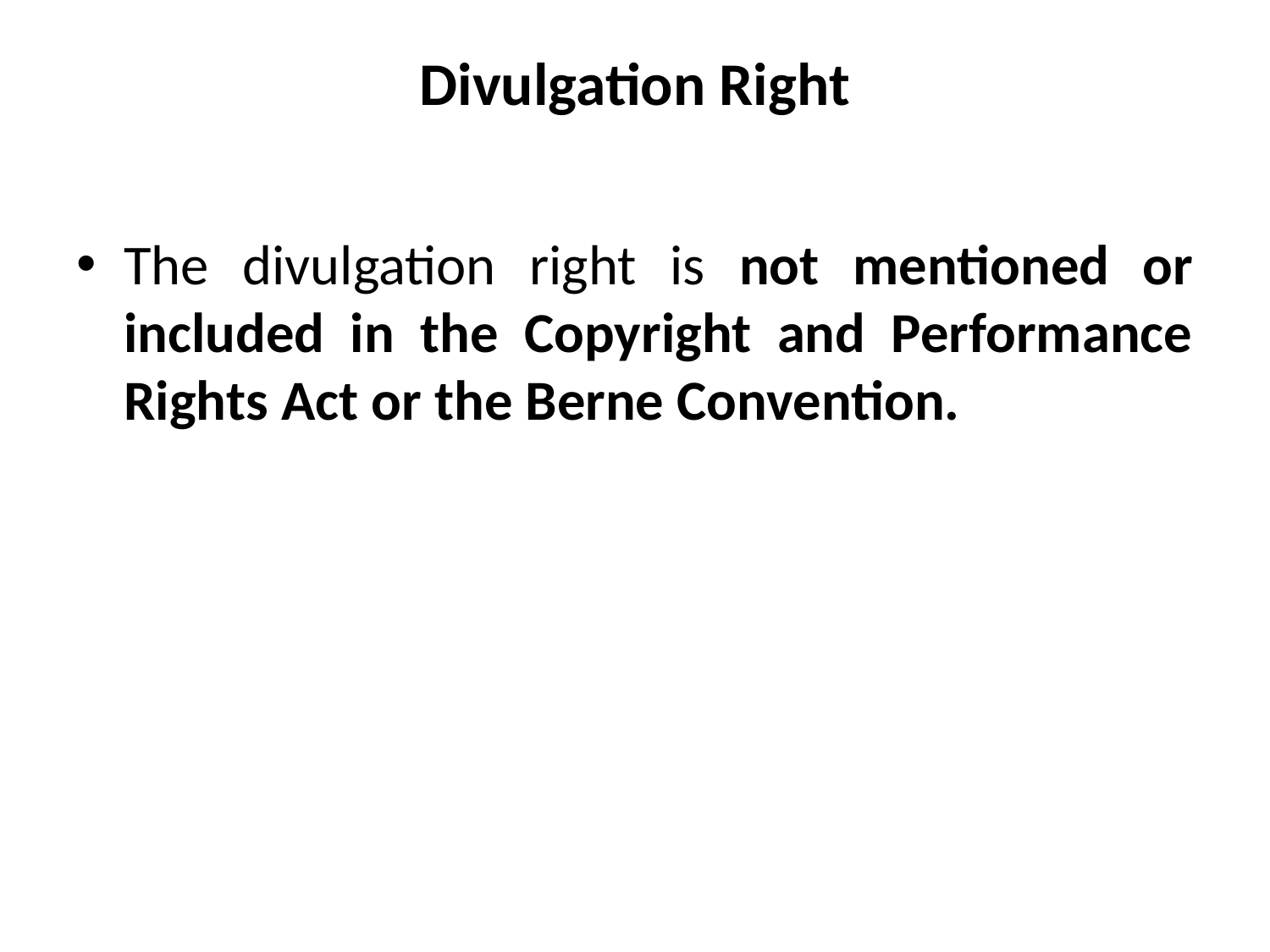

# Divulgation Right
The divulgation right is not mentioned or included in the Copyright and Performance Rights Act or the Berne Convention.